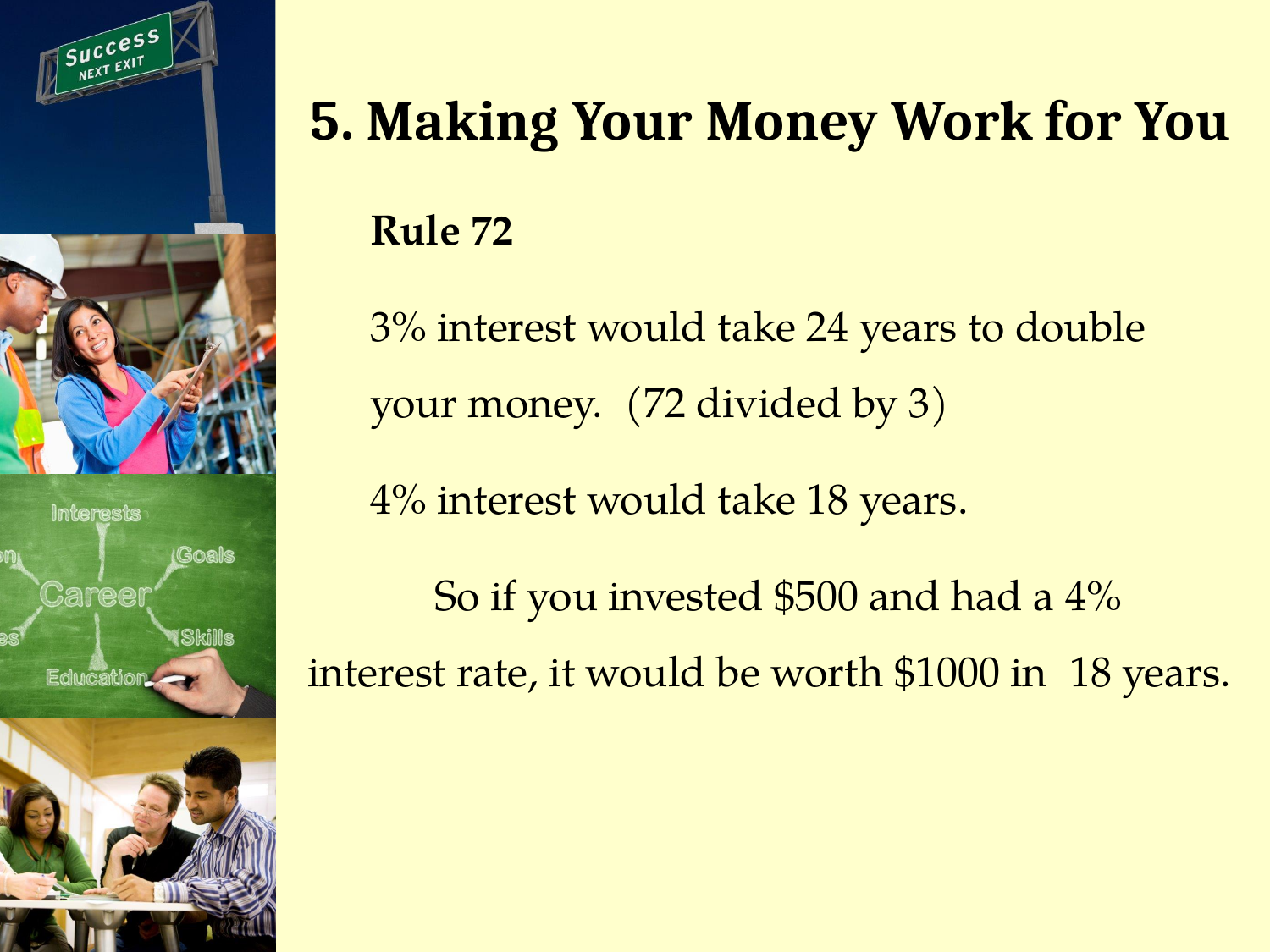

# 5. Making Your Money Work for You
Rule 72
3% interest would take 24 years to double your money.  (72 divided by 3)
4% interest would take 18 years.
	So if you invested $500 and had a 4% 	interest rate, it would be worth $1000 in 	18 years.